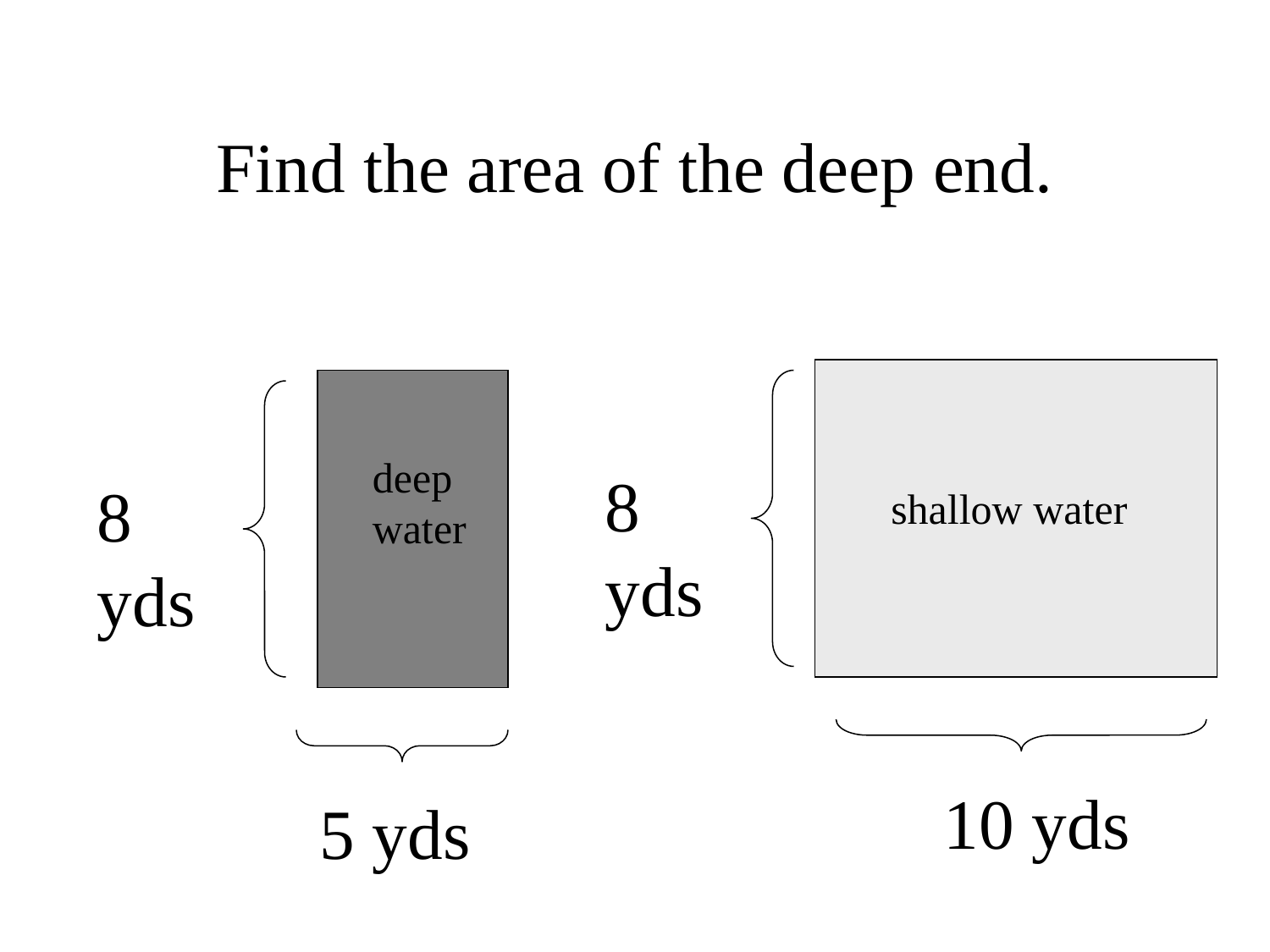

Find the area of the deep end.

deepwater
8 yds
8 yds
shallow water

   10 yds
5 yds